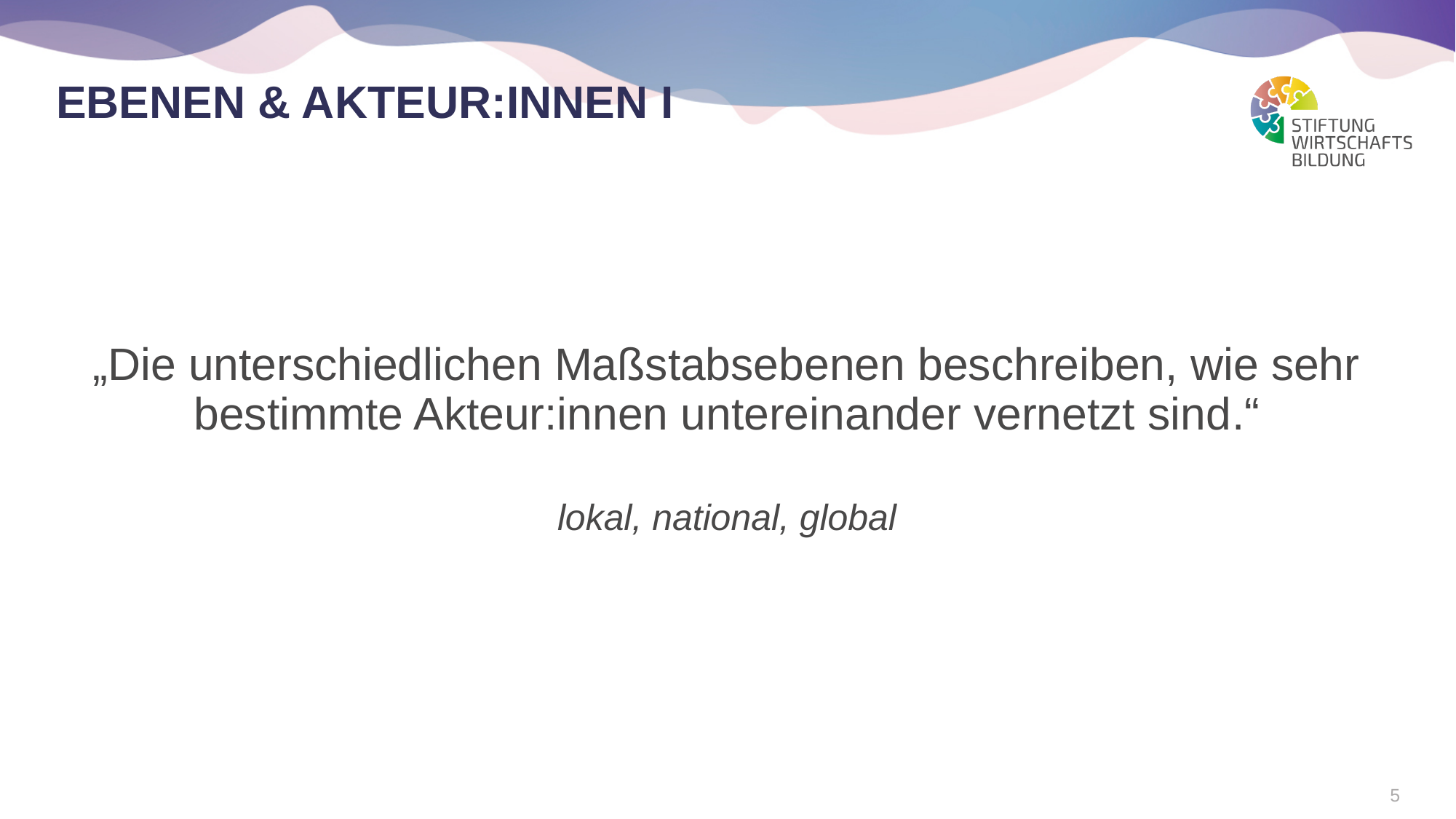

# Ebenen & Akteur:innen I

„Die unterschiedlichen Maßstabsebenen beschreiben, wie sehr bestimmte Akteur:innen untereinander vernetzt sind.“

lokal, national, global
5